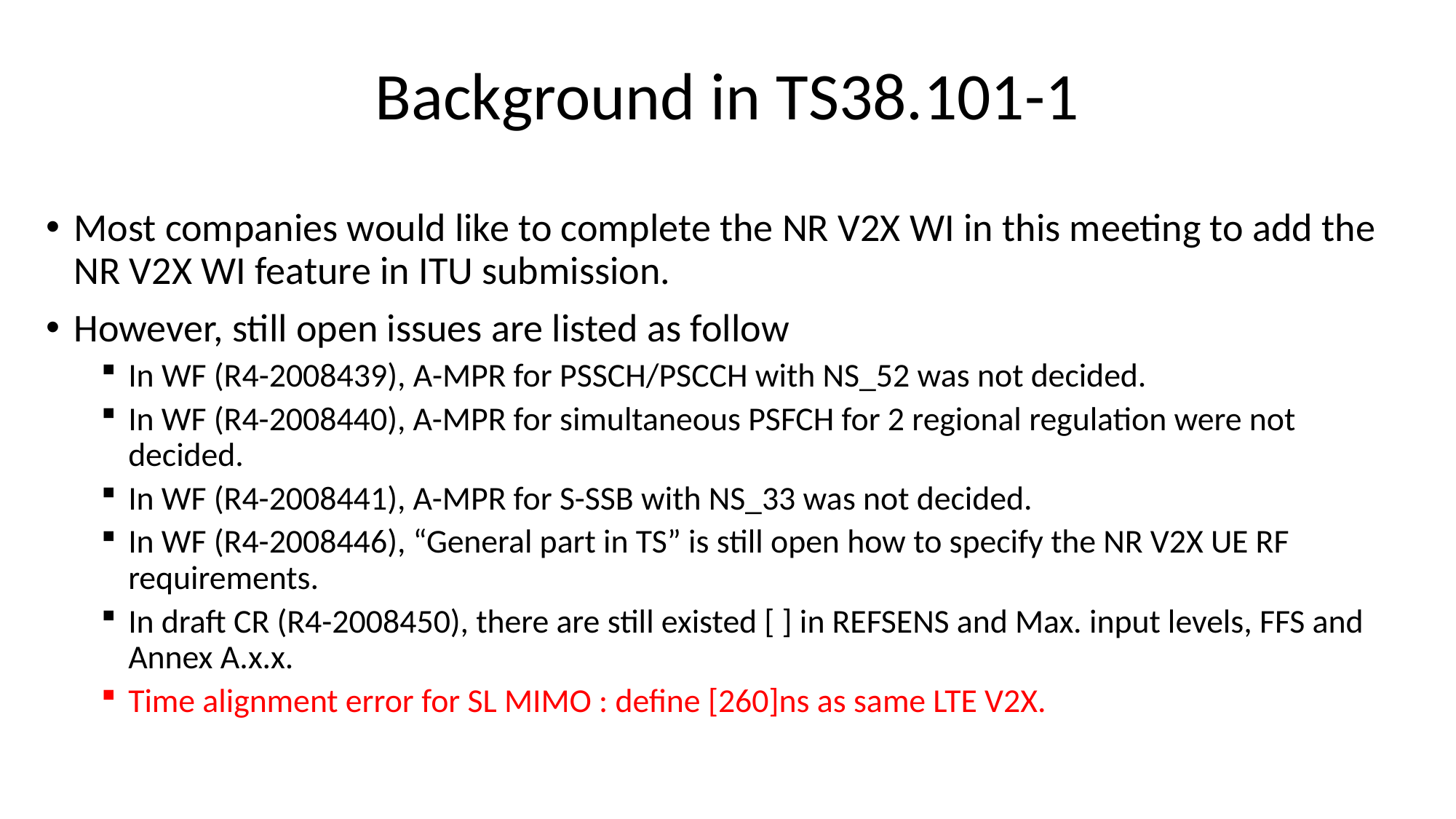

# Background in TS38.101-1
Most companies would like to complete the NR V2X WI in this meeting to add the NR V2X WI feature in ITU submission.
However, still open issues are listed as follow
In WF (R4-2008439), A-MPR for PSSCH/PSCCH with NS_52 was not decided.
In WF (R4-2008440), A-MPR for simultaneous PSFCH for 2 regional regulation were not decided.
In WF (R4-2008441), A-MPR for S-SSB with NS_33 was not decided.
In WF (R4-2008446), “General part in TS” is still open how to specify the NR V2X UE RF requirements.
In draft CR (R4-2008450), there are still existed [ ] in REFSENS and Max. input levels, FFS and Annex A.x.x.
Time alignment error for SL MIMO : define [260]ns as same LTE V2X.